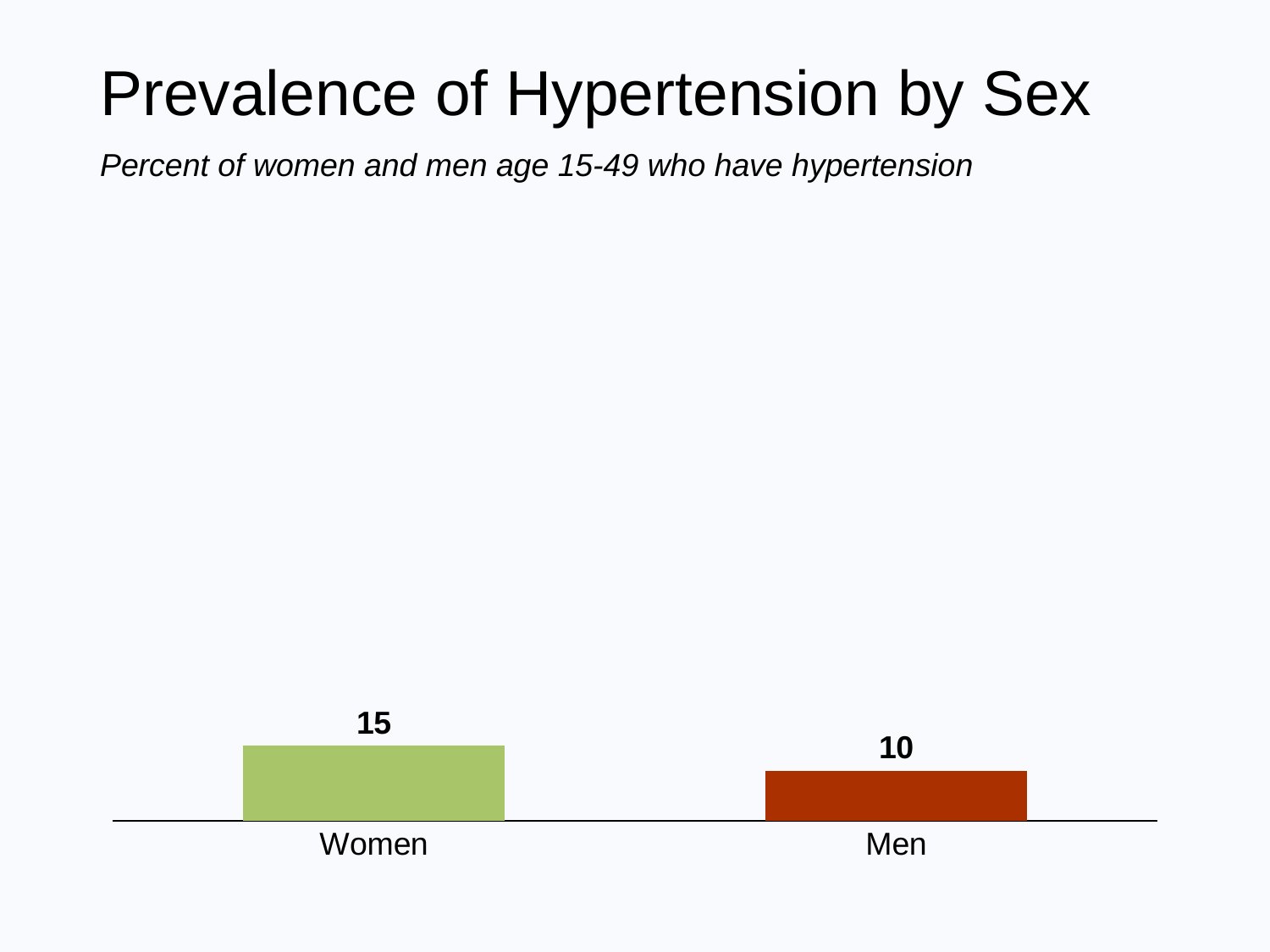

# Prevalence of Hypertension by Sex
Percent of women and men age 15-49 who have hypertension

### Chart

| Category | Women |
|---|---|
| Women | 15.0 |
| Men | 10.0 |